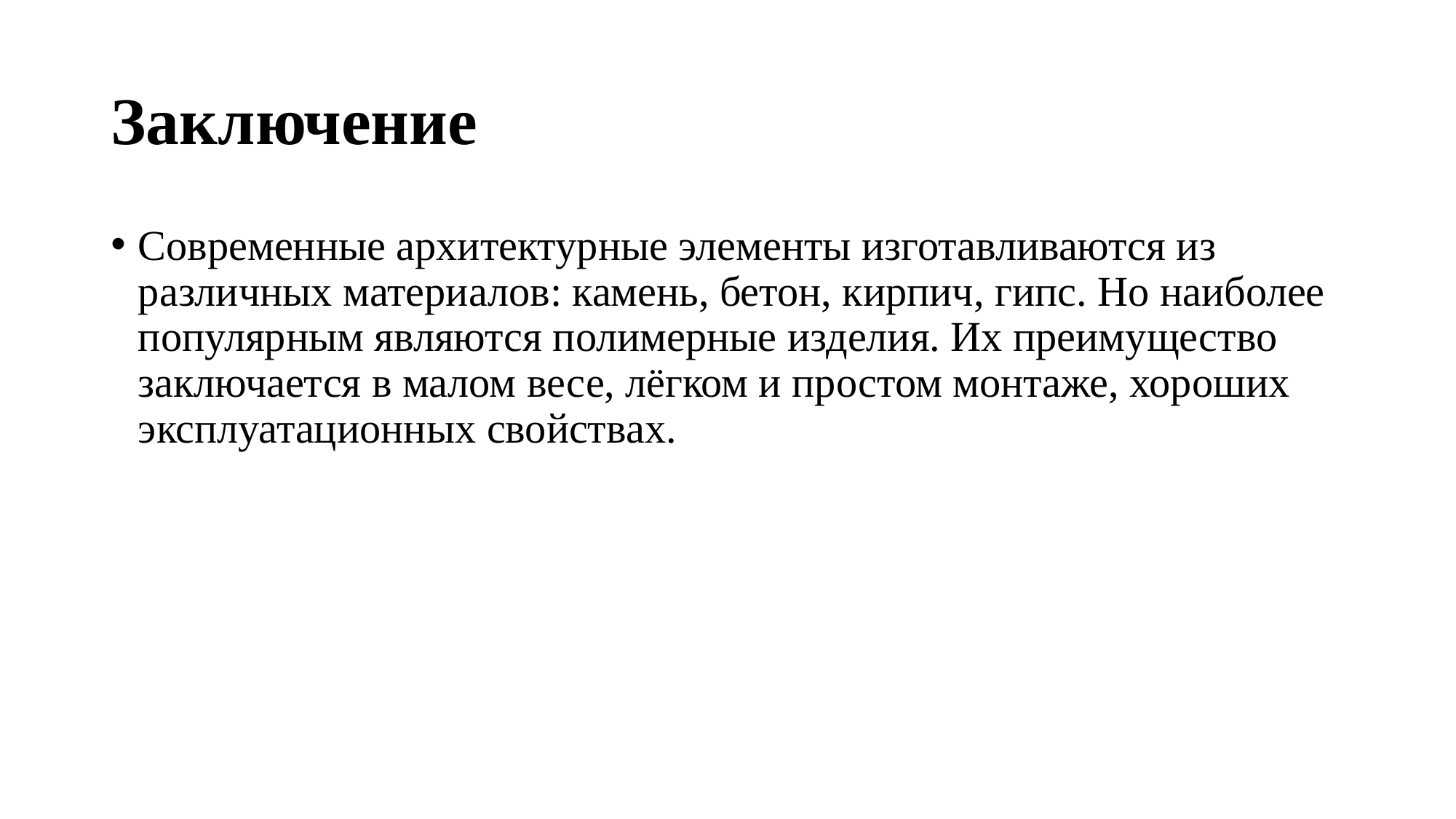

# Заключение
Современные архитектурные элементы изготавливаются из различных материалов: камень, бетон, кирпич, гипс. Но наиболее популярным являются полимерные изделия. Их преимущество заключается в малом весе, лёгком и простом монтаже, хороших эксплуатационных свойствах.